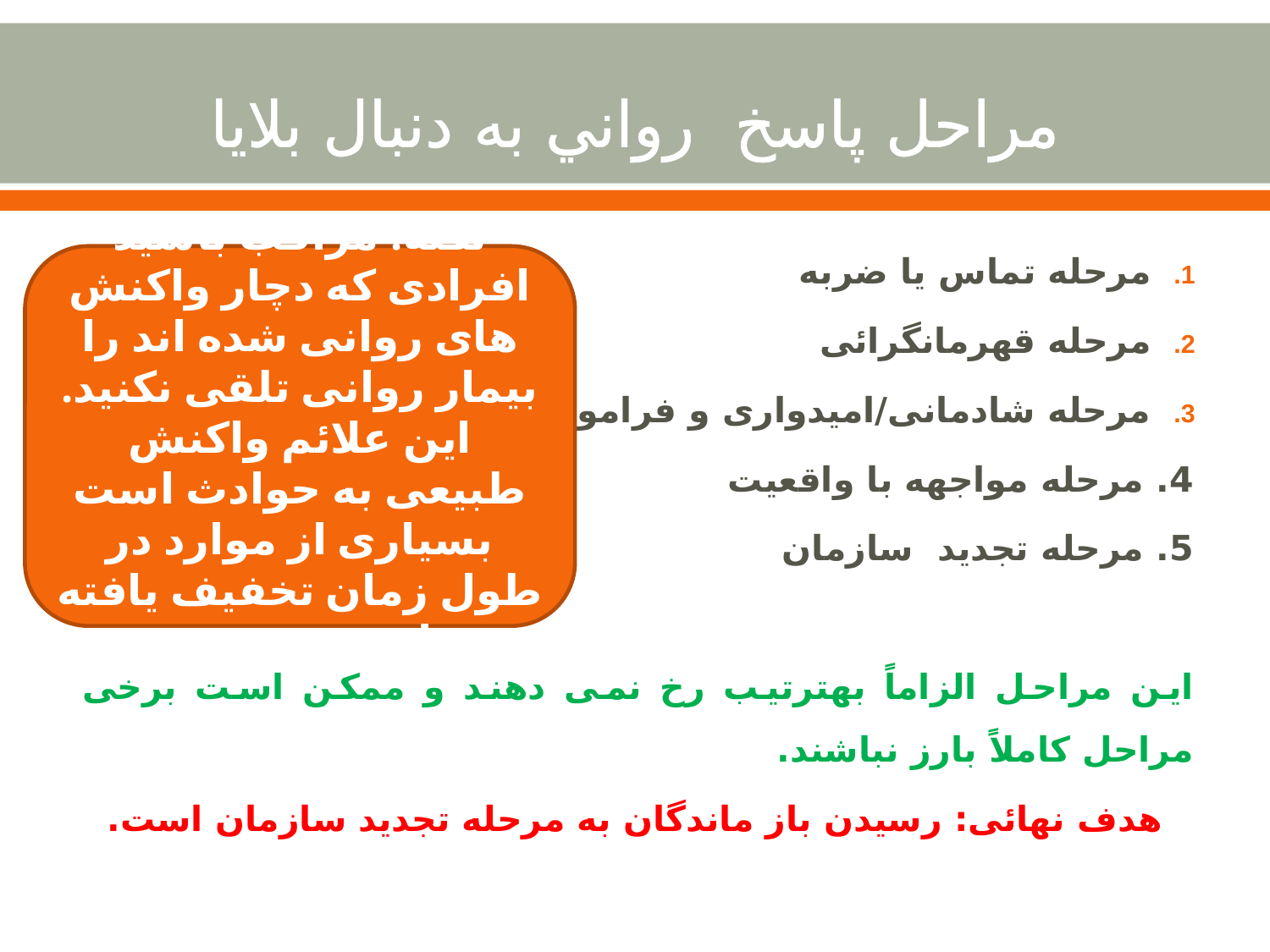

# مراحل پاسخ  رواني به دنبال بلايا
مرحله تماس يا ضربه
مرحله قهرمانگرائی
مرحله شادمانی/امیدواری و فراموشی غم
4. مرحله مواجهه با واقعيت
5. مرحله تجديد  سازمان

اين مراحل الزاماً به­ترتيب رخ نمی دهند و ممکن است برخی مراحل کاملاً بارز نباشند.
هدف نهائی: رسيدن باز ماندگان به مرحله تجديد سازمان است.

نکته: مراقب باشید افرادی که دچار واکنش های روانی شده اند را بیمار روانی تلقی نکنید.
این علائم واکنش طبیعی به حوادث است
بسیاری از موارد در طول زمان تخفیف یافته و از بین می روند